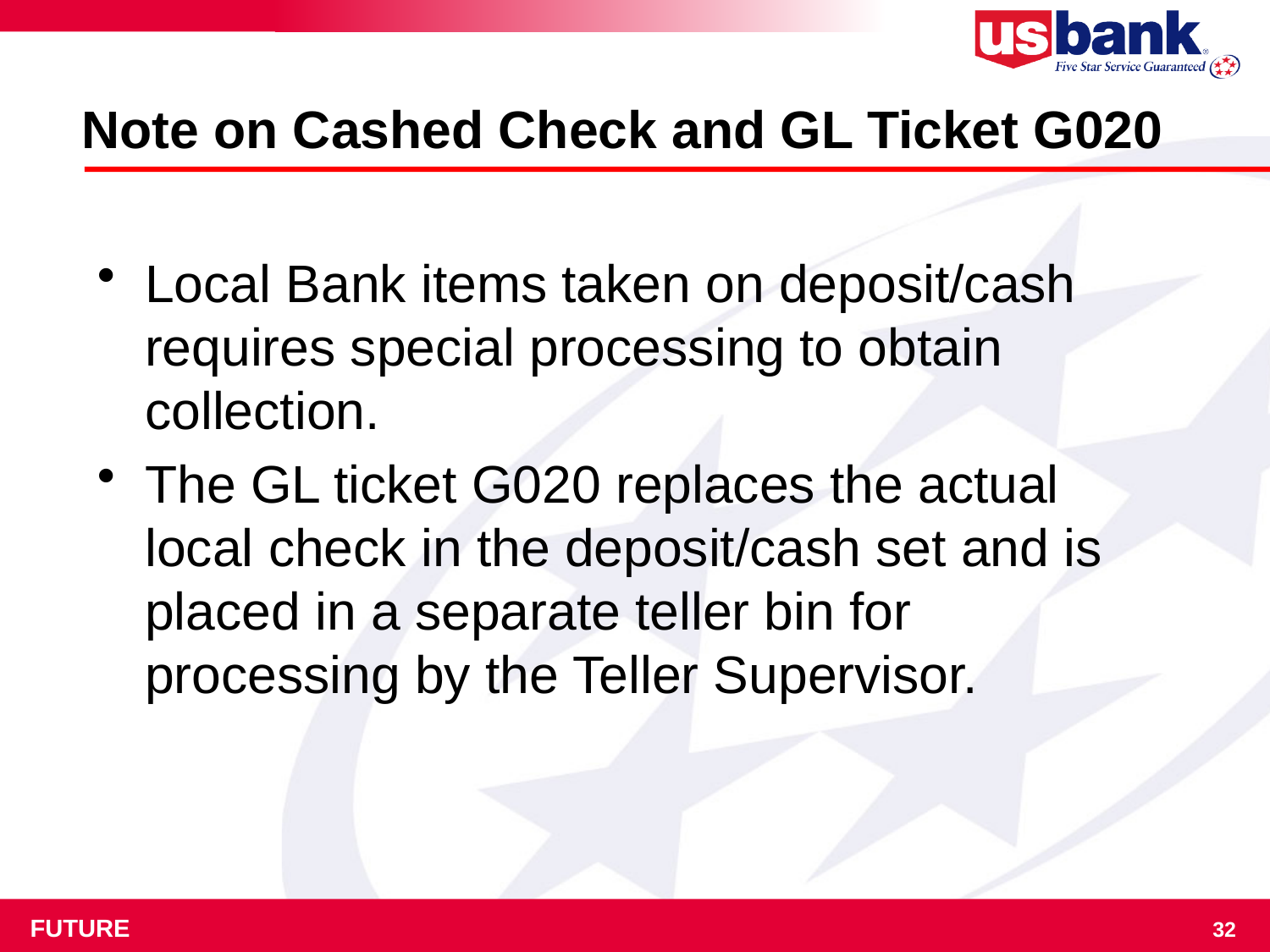

# Note on Cashed Check and GL Ticket G020
Local Bank items taken on deposit/cash requires special processing to obtain collection.
The GL ticket G020 replaces the actual local check in the deposit/cash set and is placed in a separate teller bin for processing by the Teller Supervisor.